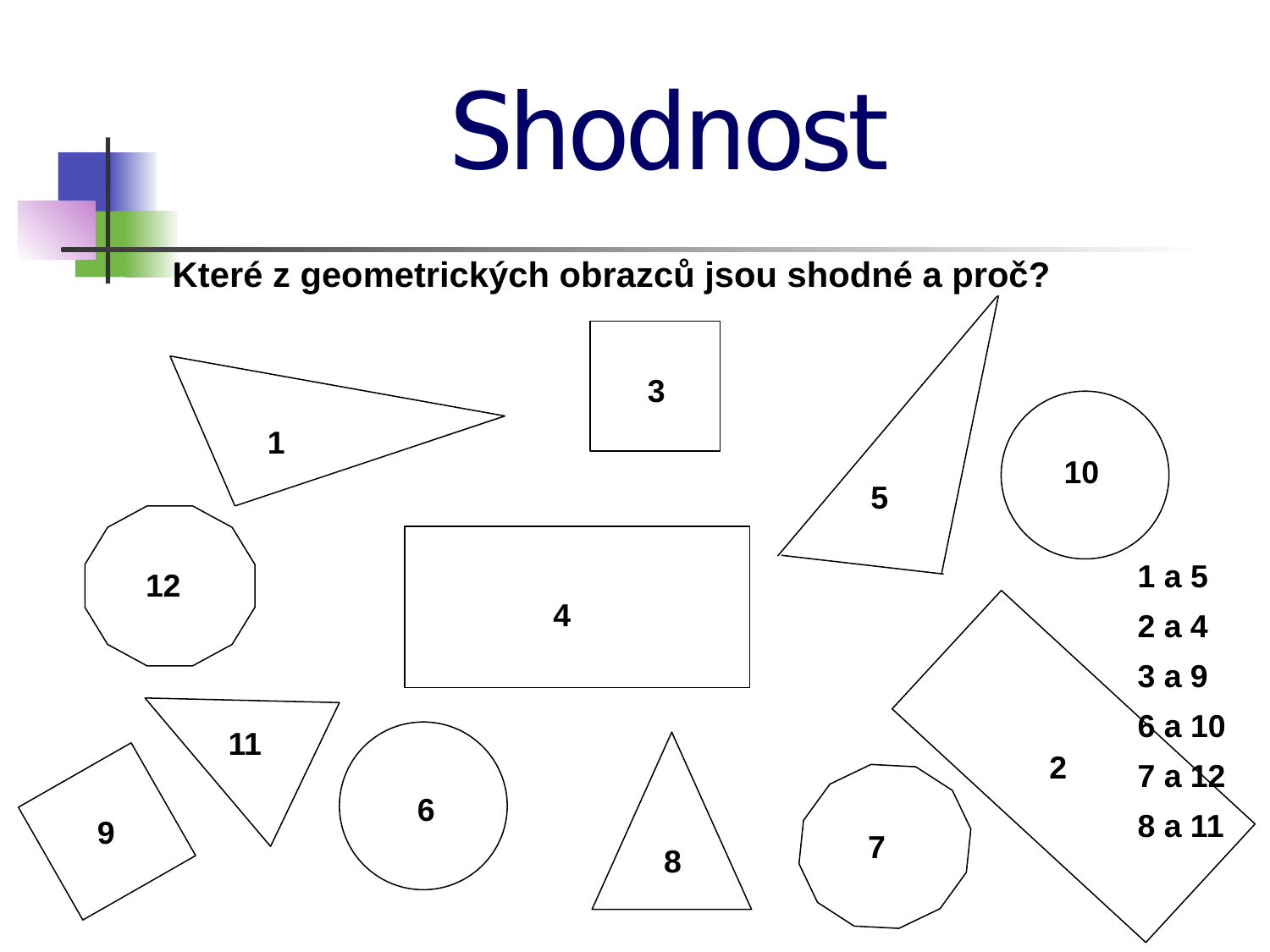

Shodnost
Které z geometrických obrazců jsou shodné a proč?

3

1
10
5

1 a 5
12
4
2 a 4

3 a 9

6 a 10
11

2
7 a 12

6
8 a 11
9
7
8